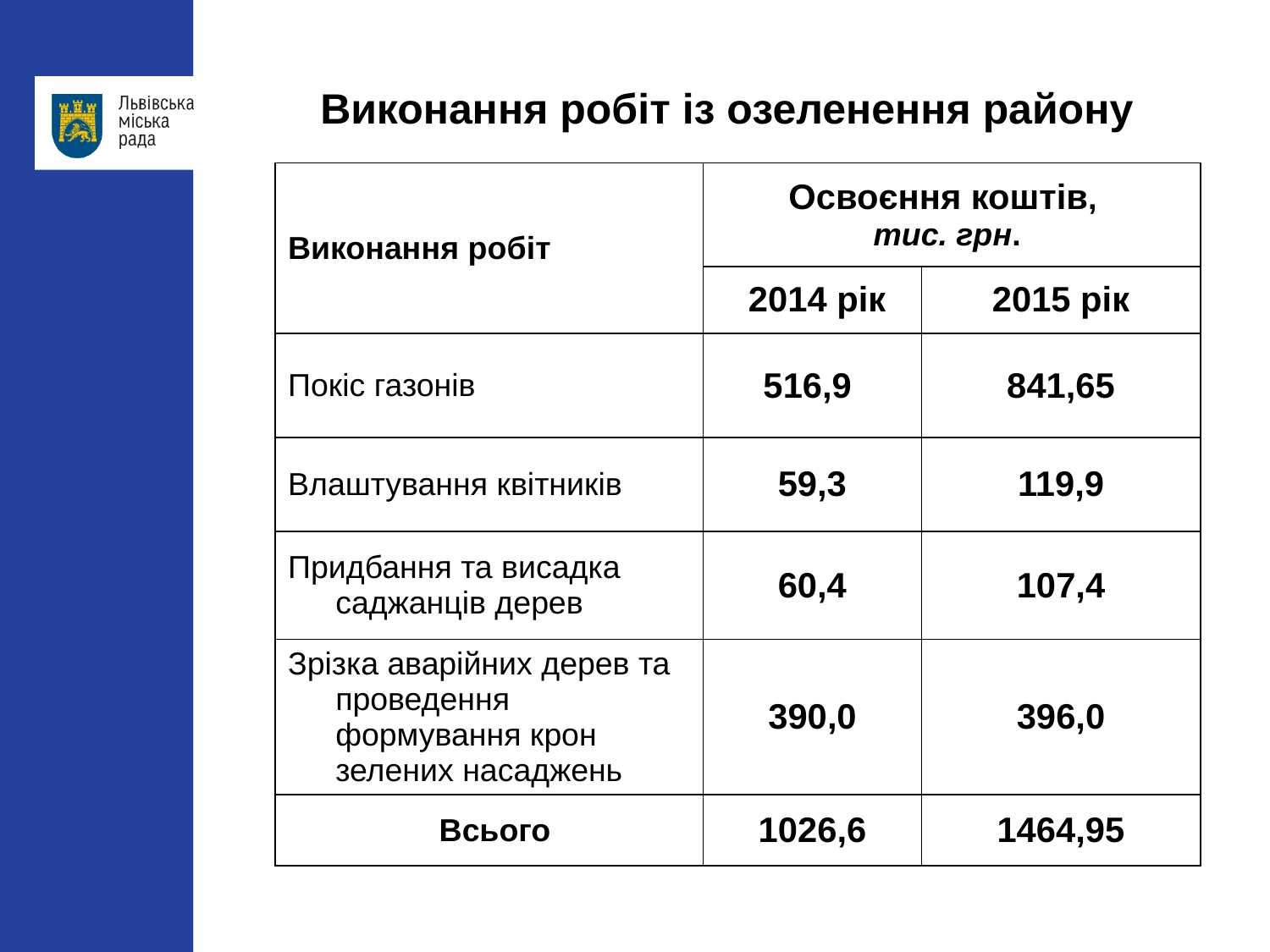

Виконання робіт із озеленення району
| Виконання робіт | Освоєння коштів, тис. грн. |  |
| --- | --- | --- |
|  | 2014 рік | 2015 рік |
| Покіс газонів | 516,9 | 841,65 |
| Влаштування квітників | 59,3 | 119,9 |
| Придбання та висадка саджанців дерев | 60,4 | 107,4 |
| Зрізка аварійних дерев та проведення формування крон зелених насаджень | 390,0 | 396,0 |
| Всього | 1026,6 | 1464,95 |